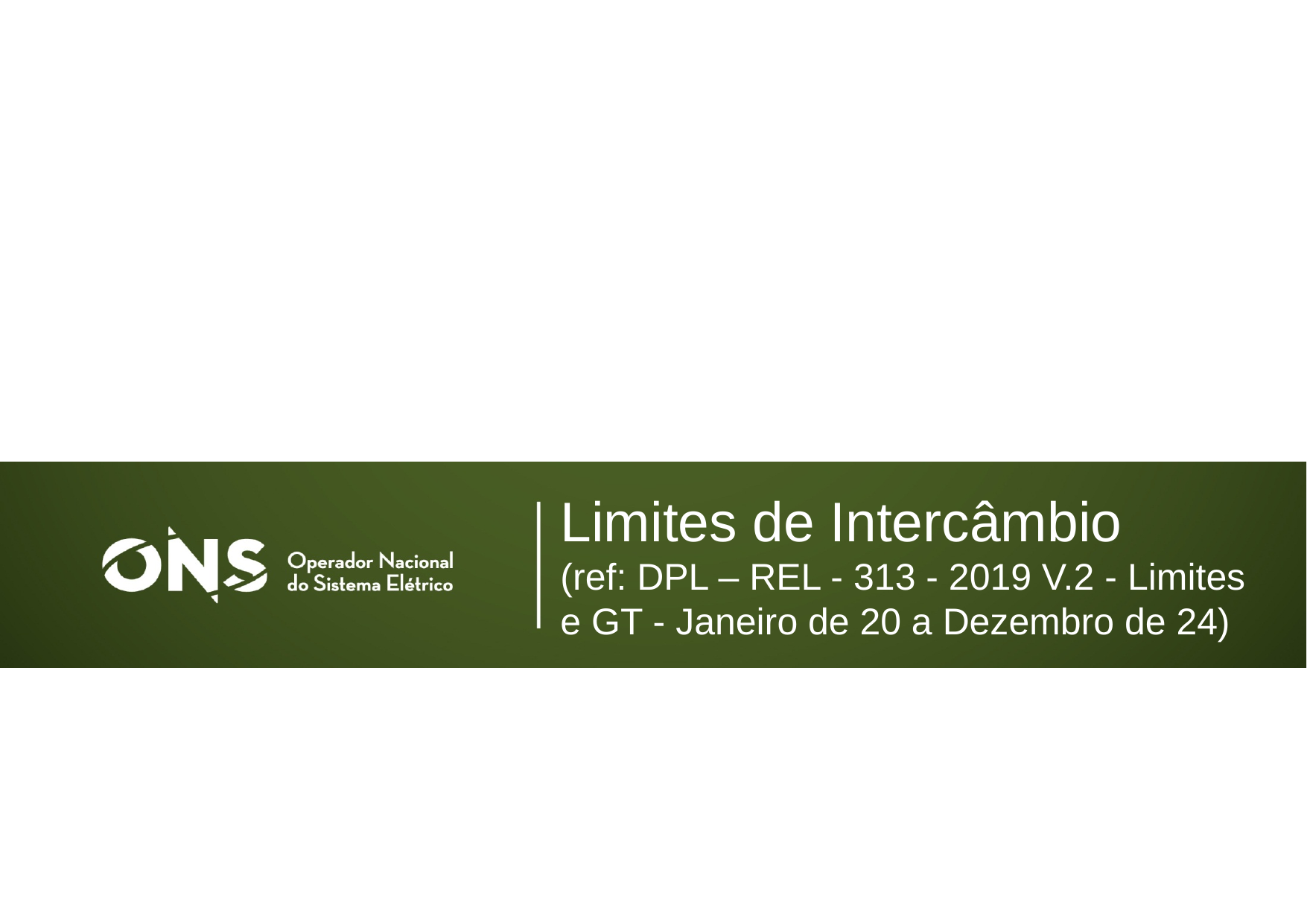

# Limites de Intercâmbio (ref: DPL – REL - 313 - 2019 V.2 - Limites e GT - Janeiro de 20 a Dezembro de 24)